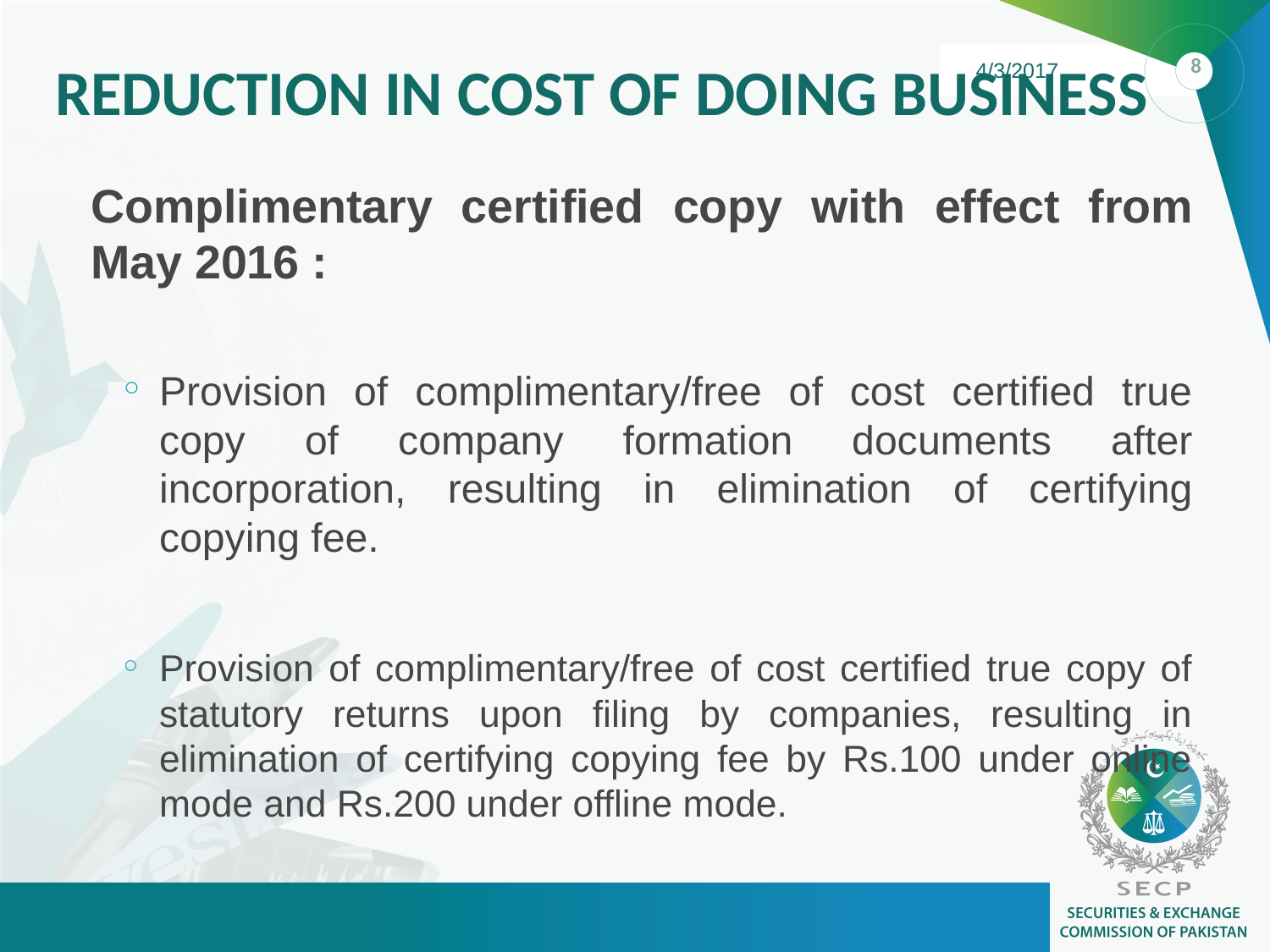

# REDUCTION IN COST OF DOING BUSINESS
Complimentary certified copy with effect from May 2016 :

Provision of complimentary/free of cost certified true copy of company formation documents after incorporation, resulting in elimination of certifying copying fee.

Provision of complimentary/free of cost certified true copy of statutory returns upon filing by companies, resulting in elimination of certifying copying fee by Rs.100 under online mode and Rs.200 under offline mode.